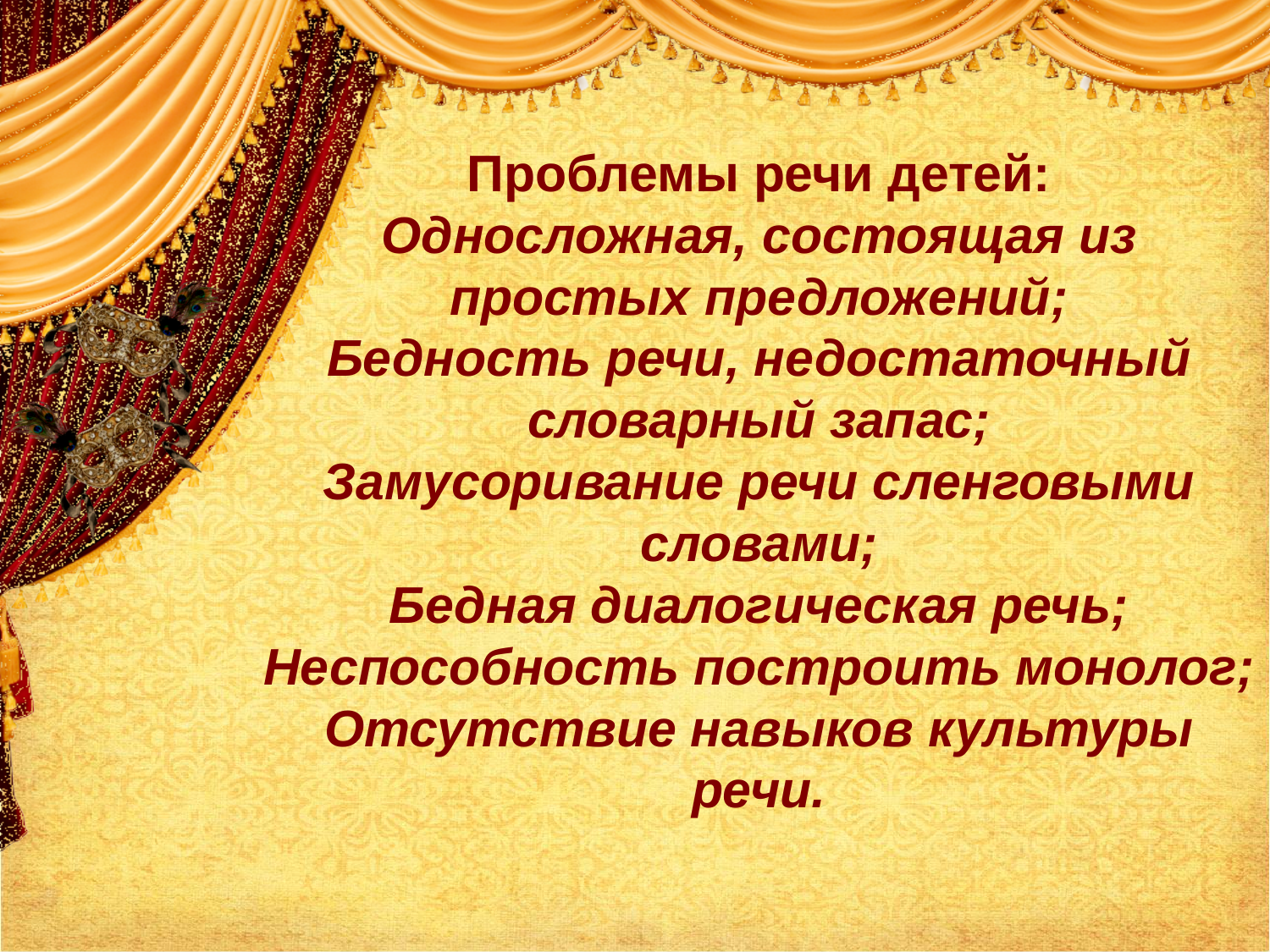

# Проблемы речи детей: Односложная, состоящая из простых предложений; Бедность речи, недостаточный словарный запас; Замусоривание речи сленговыми словами; Бедная диалогическая речь; Неспособность построить монолог; Отсутствие навыков культуры речи.